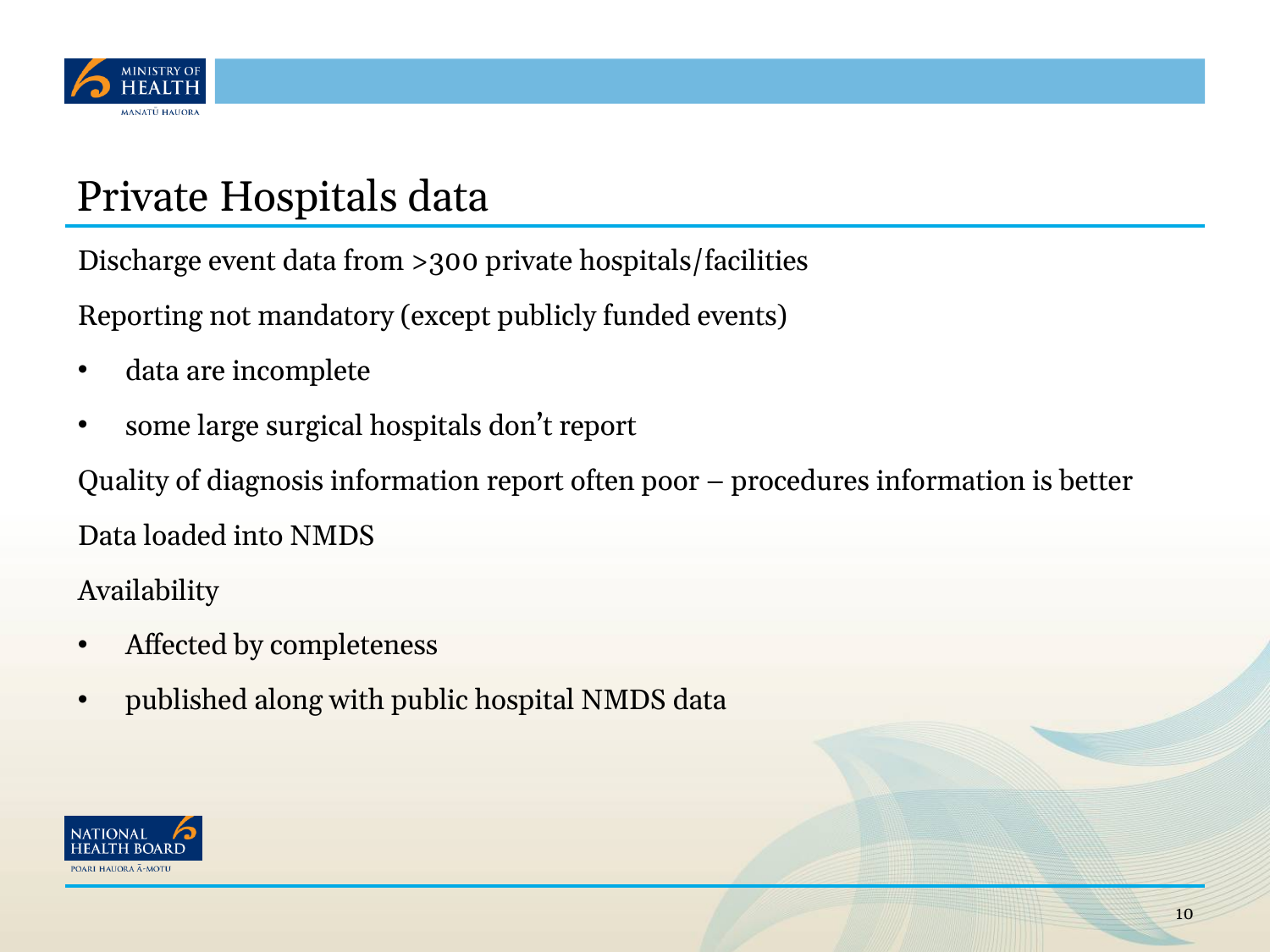

# Private Hospitals data
Discharge event data from >300 private hospitals/facilities
Reporting not mandatory (except publicly funded events)
data are incomplete
some large surgical hospitals don’t report
Quality of diagnosis information report often poor – procedures information is better
Data loaded into NMDS
Availability
Affected by completeness
published along with public hospital NMDS data
10